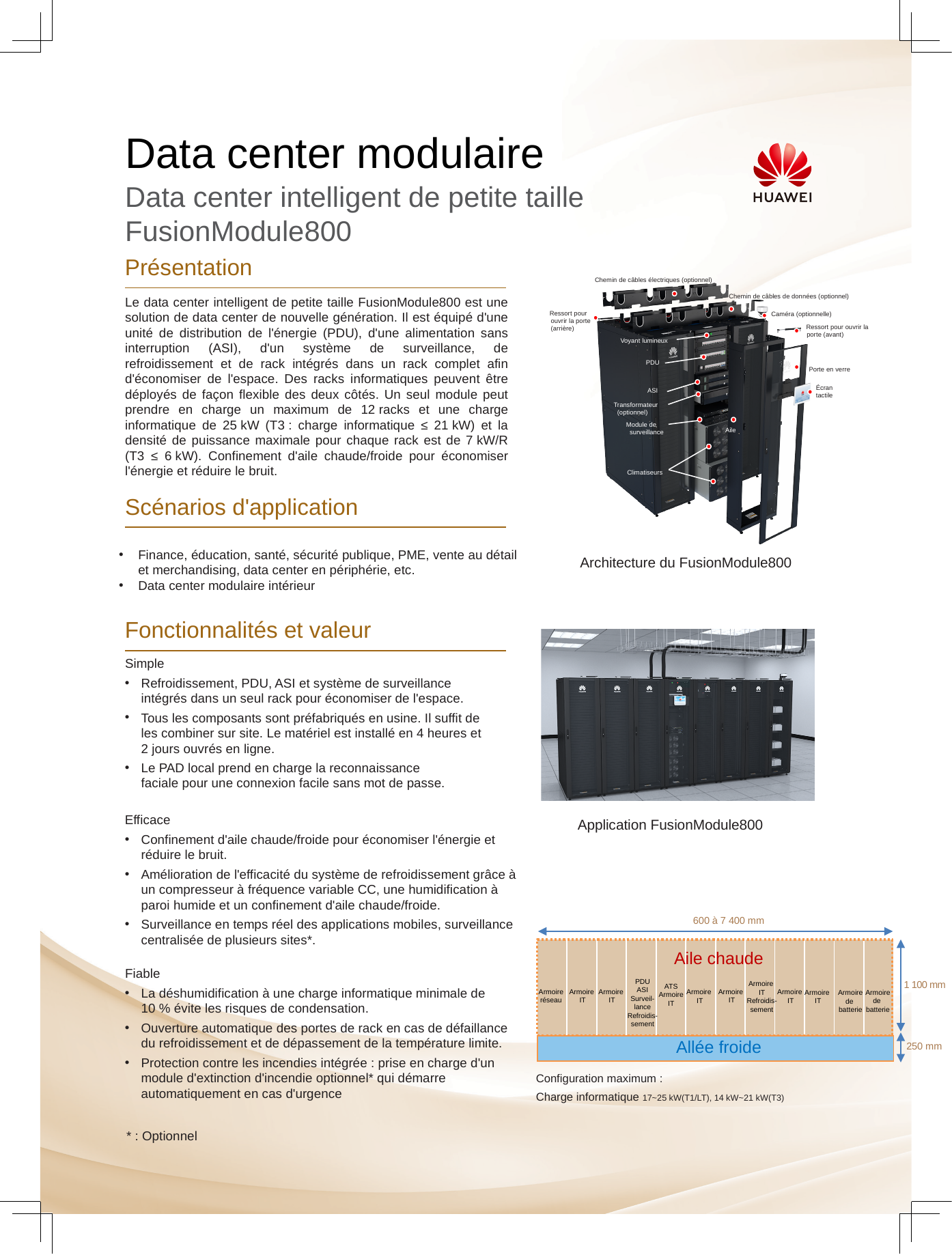

# Data center modulaire
Data center intelligent de petite taille FusionModule800

Présentation
Chemin de câbles électriques (optionnel)

Chemin de câbles de données (optionnel)

Le data center intelligent de petite taille FusionModule800 est une solution de data center de nouvelle génération. Il est équipé d'une unité de distribution de l'énergie (PDU), d'une alimentation sans interruption (ASI), d'un système de surveillance, de refroidissement et de rack intégrés dans un rack complet afin d'économiser de l'espace. Des racks informatiques peuvent être déployés de façon flexible des deux côtés. Un seul module peut prendre en charge un maximum de 12 racks et une charge informatique de 25 kW (T3 : charge informatique ≤ 21 kW) et la densité de puissance maximale pour chaque rack est de 7 kW/R (T3 ≤ 6 kW). Confinement d'aile chaude/froide pour économiser l'énergie et réduire le bruit.

Ressort pour ouvrir la porte (arrière)
Caméra (optionnelle)
Ressort pour ouvrir la porte (avant)

Voyant lumineux

PDU

Porte en verre

Écran tactile

ASI

Transformateur (optionnel)
Module de
surveillance

Aile

Climatiseurs

Scénarios d'application

Finance, éducation, santé, sécurité publique, PME, vente au détail et merchandising, data center en périphérie, etc.
Data center modulaire intérieur
Architecture du FusionModule800
Fonctionnalités et valeur

Simple
Refroidissement, PDU, ASI et système de surveillance intégrés dans un seul rack pour économiser de l'espace.
Tous les composants sont préfabriqués en usine. Il suffit de les combiner sur site. Le matériel est installé en 4 heures et 2 jours ouvrés en ligne.
Le PAD local prend en charge la reconnaissance faciale pour une connexion facile sans mot de passe.

Efficace
Confinement d'aile chaude/froide pour économiser l'énergie et réduire le bruit.
Amélioration de l'efficacité du système de refroidissement grâce à un compresseur à fréquence variable CC, une humidification à paroi humide et un confinement d'aile chaude/froide.
Surveillance en temps réel des applications mobiles, surveillance centralisée de plusieurs sites*.
Application FusionModule800
600 à 7 400 mm
|  |  |  |  |  |  |  |  |  |  |  |  |
| --- | --- | --- | --- | --- | --- | --- | --- | --- | --- | --- | --- |

Aile chaude
1 100 mm
Fiable
La déshumidification à une charge informatique minimale de 10 % évite les risques de condensation.
Ouverture automatique des portes de rack en cas de défaillance du refroidissement et de dépassement de la température limite.
Protection contre les incendies intégrée : prise en charge d'un module d'extinction d'incendie optionnel* qui démarre automatiquement en cas d'urgence
PDU
ASI
Surveil-
lance
Refroidis-
sement
Armoire
IT
Refroidis-
sement
ATS
Armoire
IT
Armoire
IT
Armoire
réseau
Armoire
IT
Armoire
IT
Armoire
IT
Armoire
IT
Armoire
IT
Armoire
de
batterie
Armoire
de
batterie
250 mm
Allée froide
|  |
| --- |
Configuration maximum :
Charge informatique 17~25 kW(T1/LT), 14 kW~21 kW(T3)
* : Optionnel